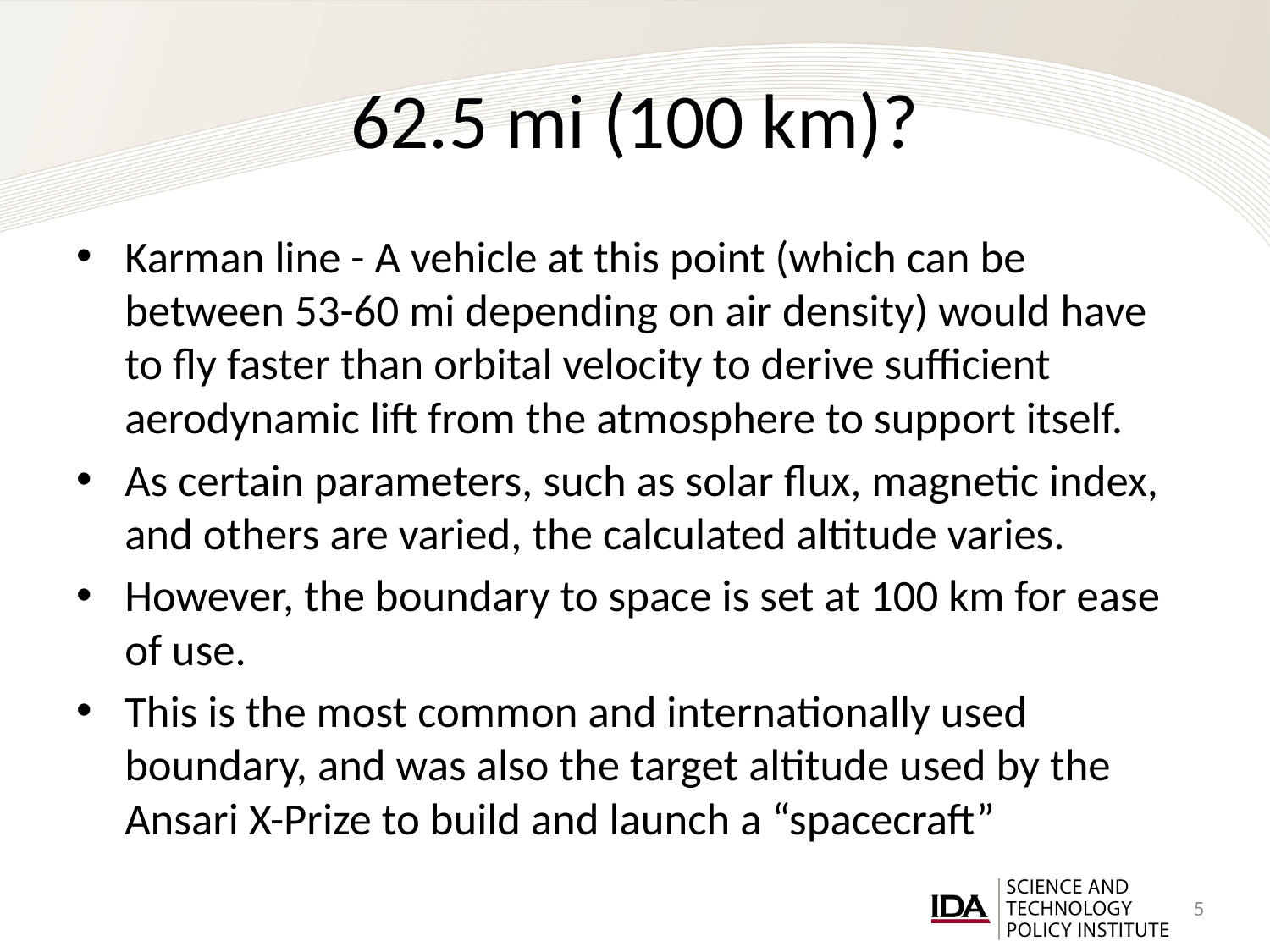

# 62.5 mi (100 km)?
Karman line - A vehicle at this point (which can be between 53-60 mi depending on air density) would have to fly faster than orbital velocity to derive sufficient aerodynamic lift from the atmosphere to support itself.
As certain parameters, such as solar flux, magnetic index, and others are varied, the calculated altitude varies.
However, the boundary to space is set at 100 km for ease of use.
This is the most common and internationally used boundary, and was also the target altitude used by the Ansari X-Prize to build and launch a “spacecraft”
5